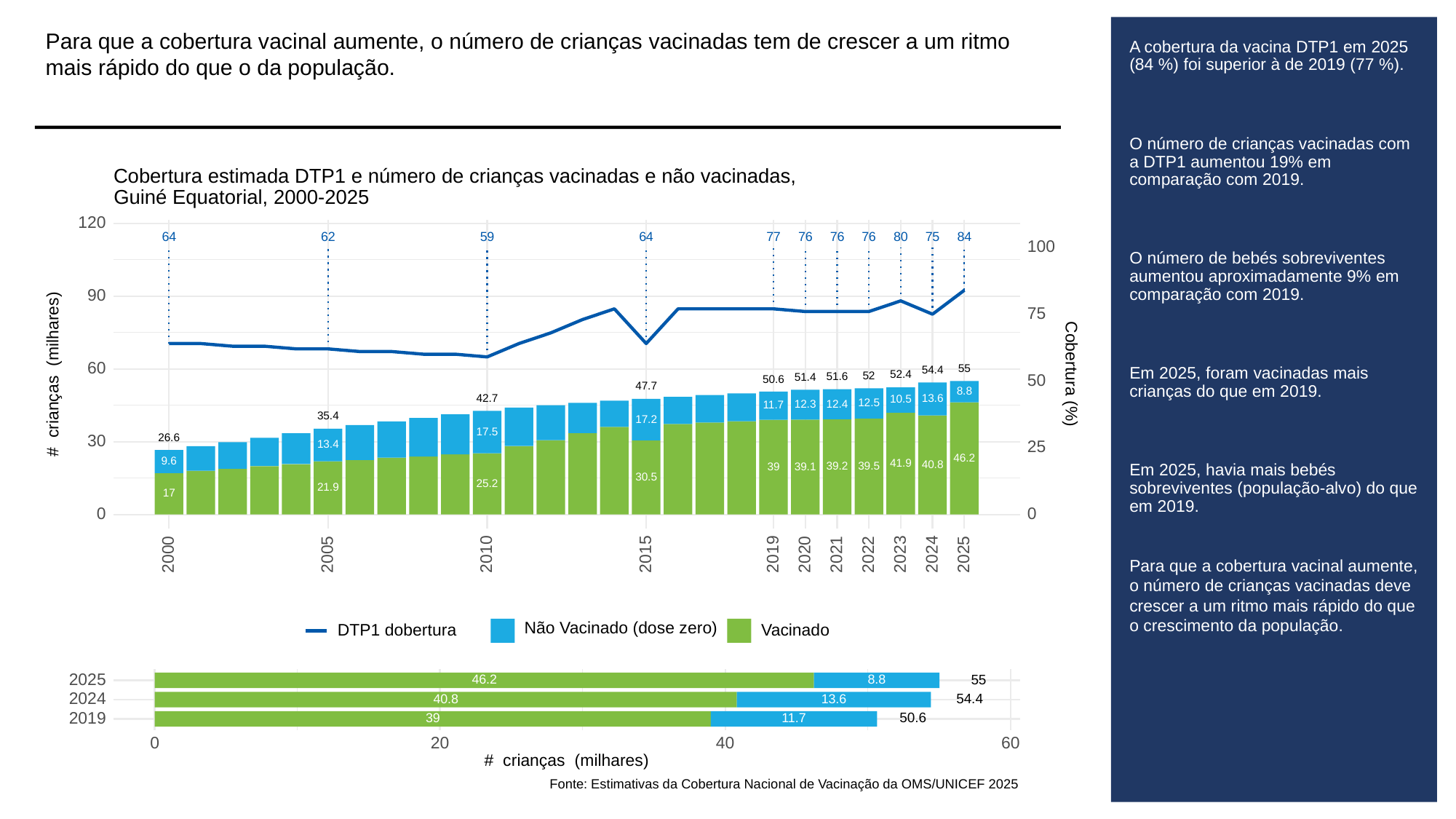

Para que a cobertura vacinal aumente, o número de crianças vacinadas tem de crescer a um ritmo mais rápido do que o da população.
# A cobertura da vacina DTP1 em 2025 (84 %) foi superior à de 2019 (77 %).

O número de crianças vacinadas com a DTP1 aumentou 19% em comparação com 2019.

O número de bebés sobreviventes aumentou aproximadamente 9% em comparação com 2019.

Em 2025, foram vacinadas mais crianças do que em 2019.

Em 2025, havia mais bebés sobreviventes (população-alvo) do que em 2019.

Para que a cobertura vacinal aumente, o número de crianças vacinadas deve crescer a um ritmo mais rápido do que o crescimento da população.

Cobertura estimada DTP1 e número de crianças vacinadas e não vacinadas,
Guiné Equatorial, 2000-2025
120

64
62
59
64
76
76
76
80
84
75
77
100

90

75

60
55
54.4
#  crianças  (milhares)
Cobertura (%)

52.4
52
51.6
51.4
50
50.6

47.7

8.8

13.6
42.7

10.5

12.5
12.4
12.3

11.7

35.4

17.2

17.5

26.6
30

13.4
25

46.2

9.6

41.9

40.8

39.5
39.2
39.1
39

30.5

25.2
21.9
17
0
0

2023
2000
2005
2010
2015
2019
2020
2021
2022
2024
2025

Não Vacinado (dose zero)
DTP1 dobertura
Vacinado

2025
55
46.2
8.8

2024
54.4
13.6
40.8

2019
50.6
39
11.7

0
20
40
60
#  crianças  (milhares)
Fonte: Estimativas da Cobertura Nacional de Vacinação da OMS/UNICEF 2025